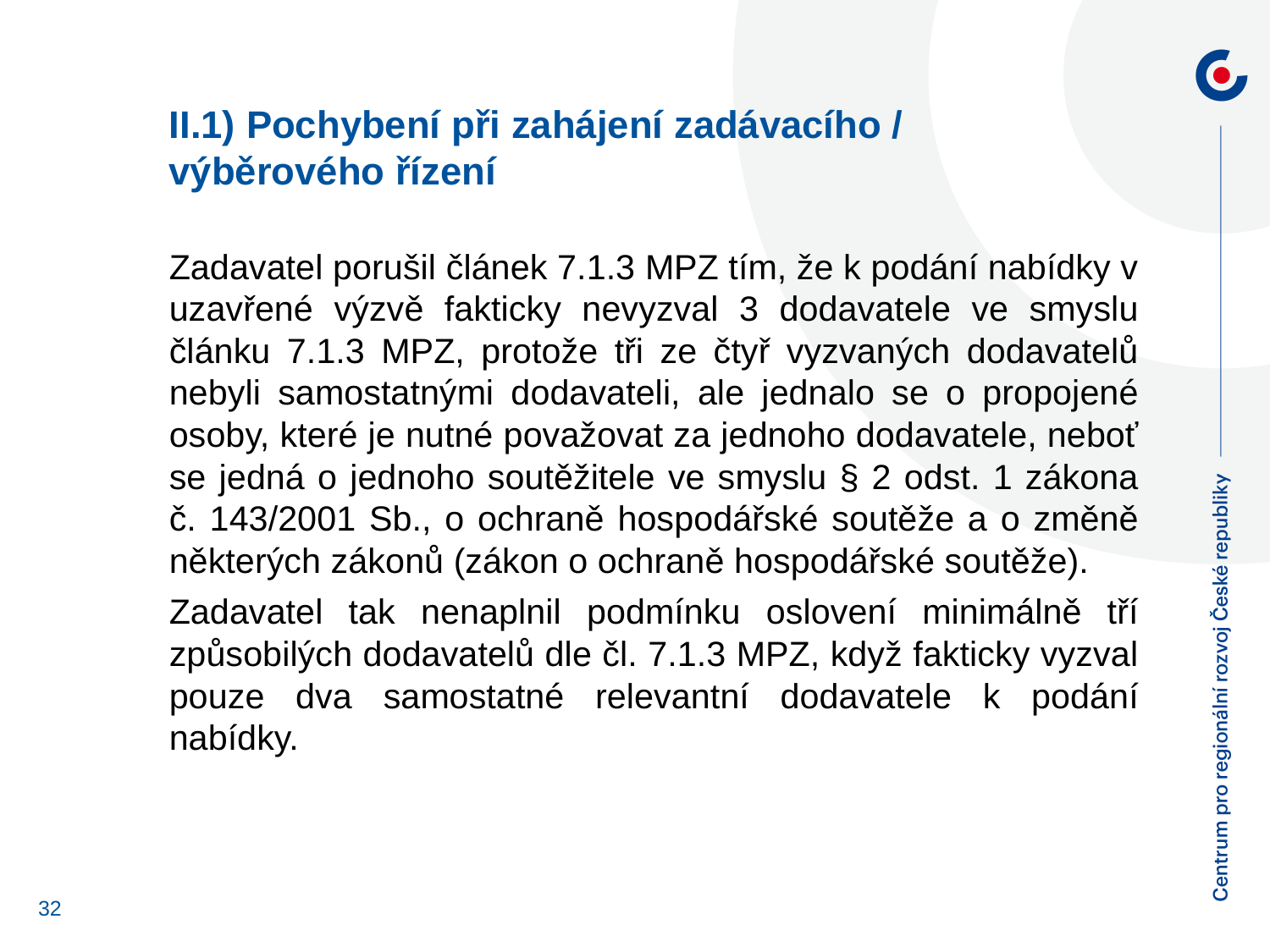

II.1) Pochybení při zahájení zadávacího / výběrového řízení
Zadavatel porušil článek 7.1.3 MPZ tím, že k podání nabídky v uzavřené výzvě fakticky nevyzval 3 dodavatele ve smyslu článku 7.1.3 MPZ, protože tři ze čtyř vyzvaných dodavatelů nebyli samostatnými dodavateli, ale jednalo se o propojené osoby, které je nutné považovat za jednoho dodavatele, neboť se jedná o jednoho soutěžitele ve smyslu § 2 odst. 1 zákona č. 143/2001 Sb., o ochraně hospodářské soutěže a o změně některých zákonů (zákon o ochraně hospodářské soutěže).
Zadavatel tak nenaplnil podmínku oslovení minimálně tří způsobilých dodavatelů dle čl. 7.1.3 MPZ, když fakticky vyzval pouze dva samostatné relevantní dodavatele k podání nabídky.
32